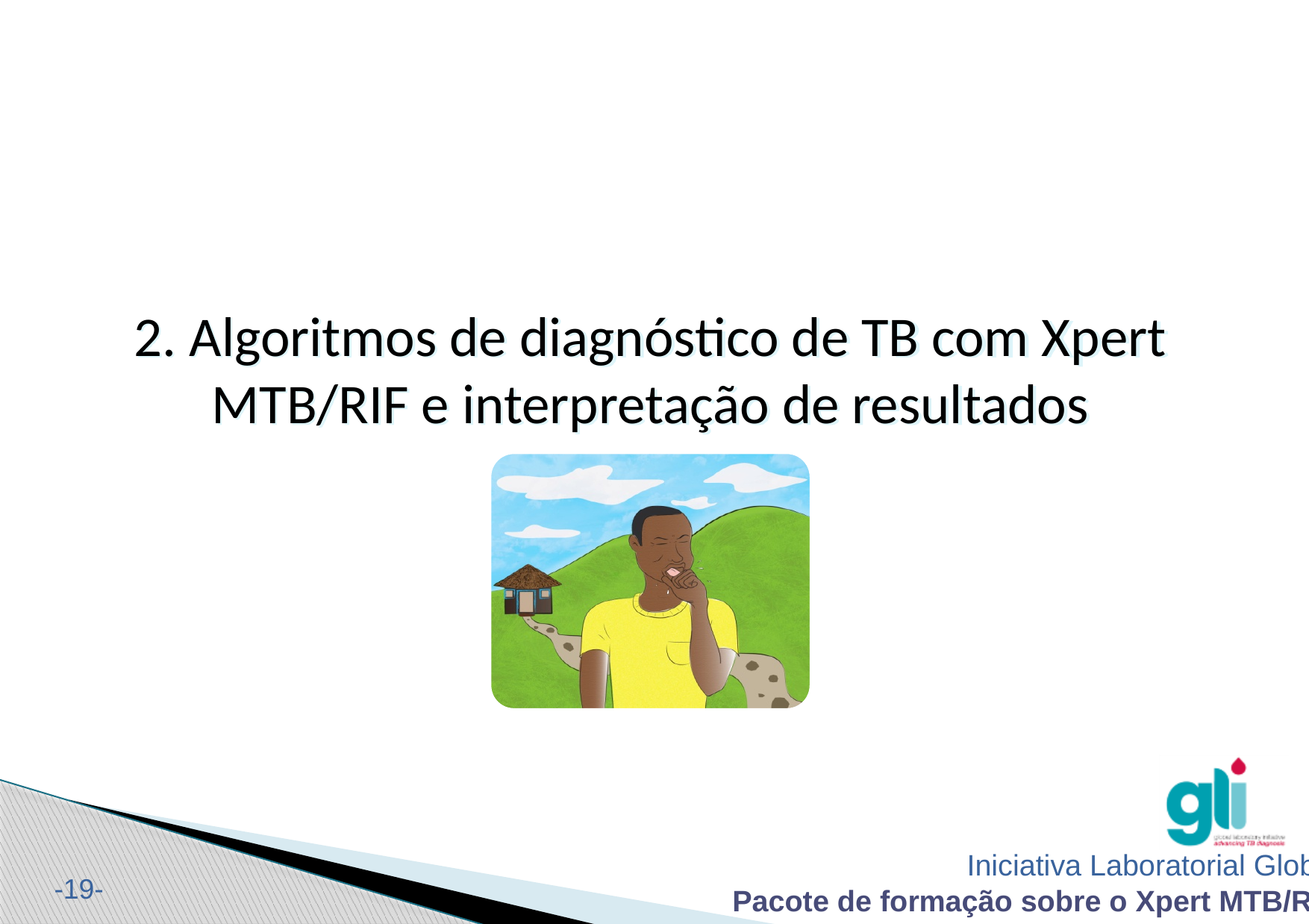

2. Algoritmos de diagnóstico de TB com Xpert MTB/RIF e interpretação de resultados